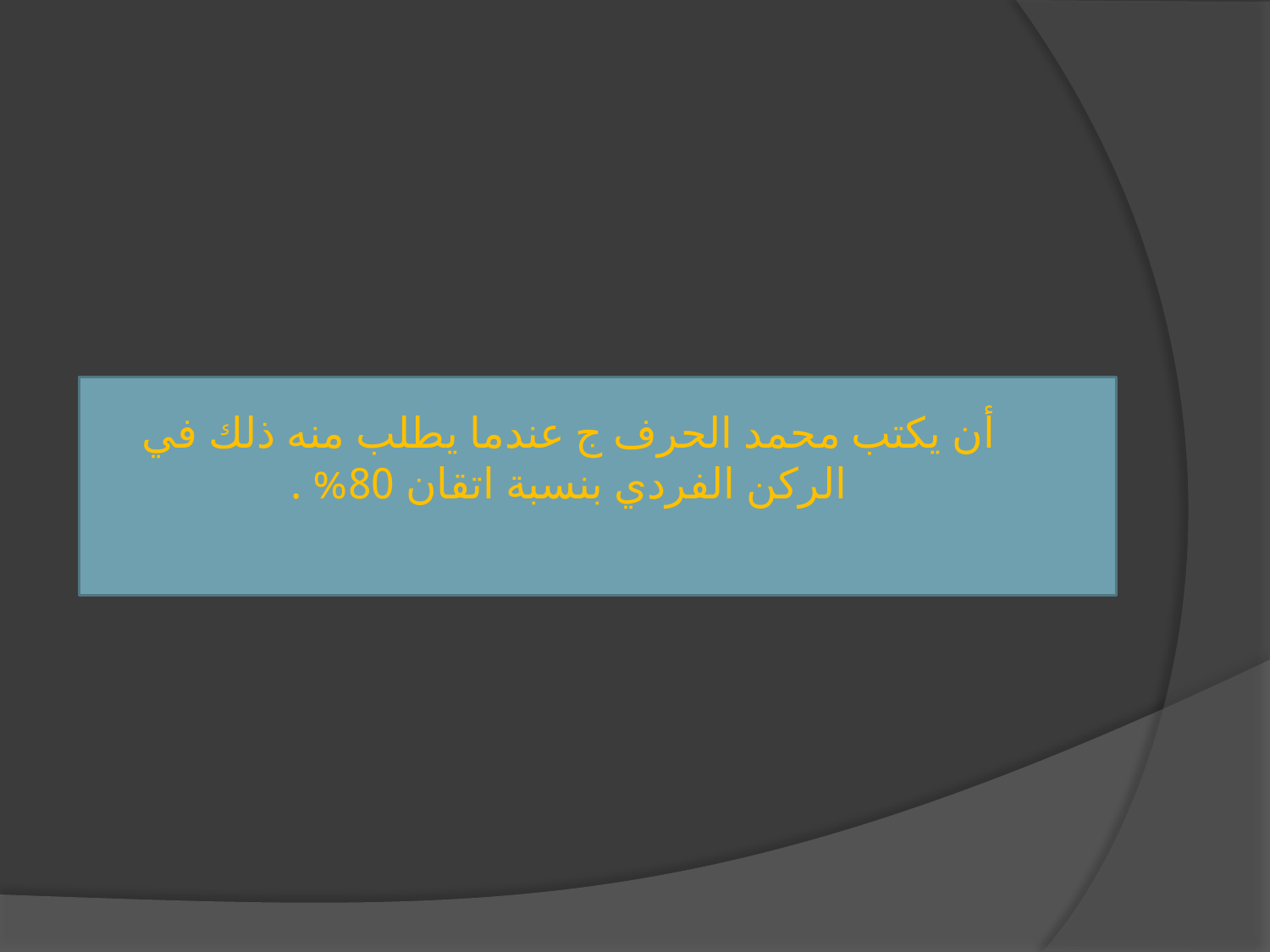

أن يكتب محمد الحرف ج عندما يطلب منه ذلك في الركن الفردي بنسبة اتقان 80% .